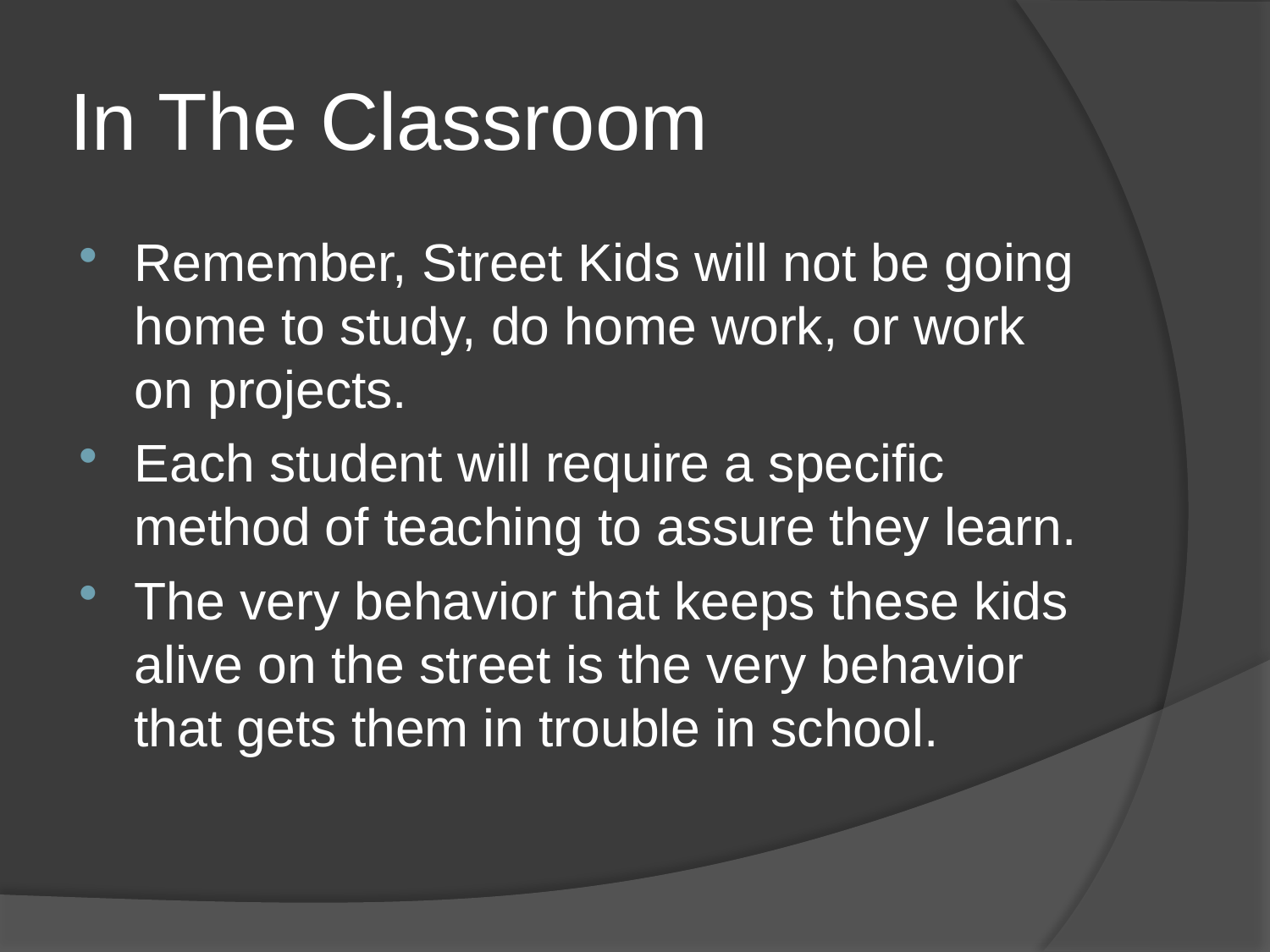

# In The Classroom
Remember, Street Kids will not be going home to study, do home work, or work on projects.
Each student will require a specific method of teaching to assure they learn.
The very behavior that keeps these kids alive on the street is the very behavior that gets them in trouble in school.